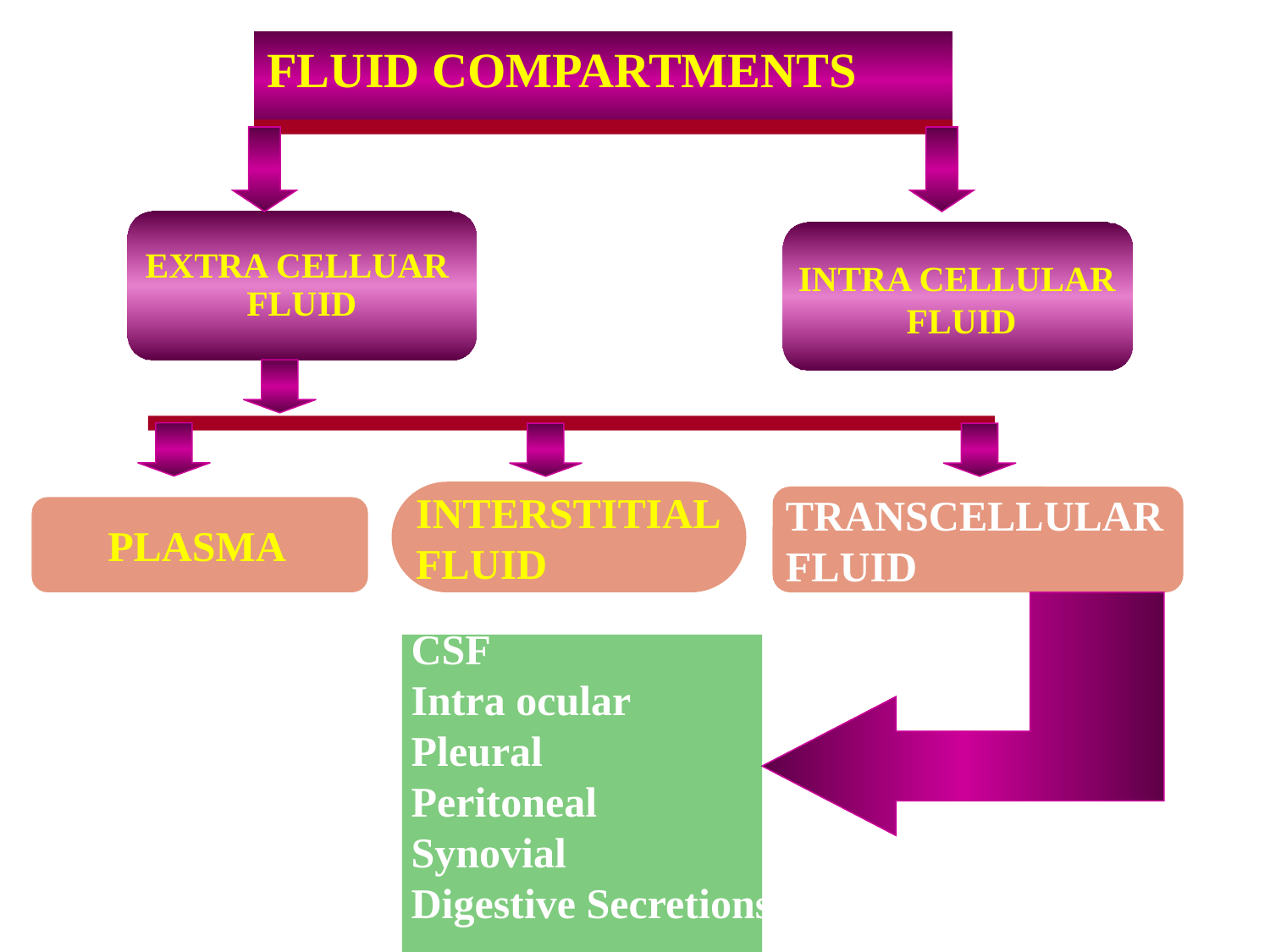

FLUID COMPARTMENTS

EXTRA CELLUAR
FLUID

INTRA CELLULAR
FLUID

INTERSTITIAL
FLUID
TRANSCELLULAR
FLUID
PLASMA

CSF
Intra ocular
Pleural
Peritoneal
Synovial
Digestive Secretions